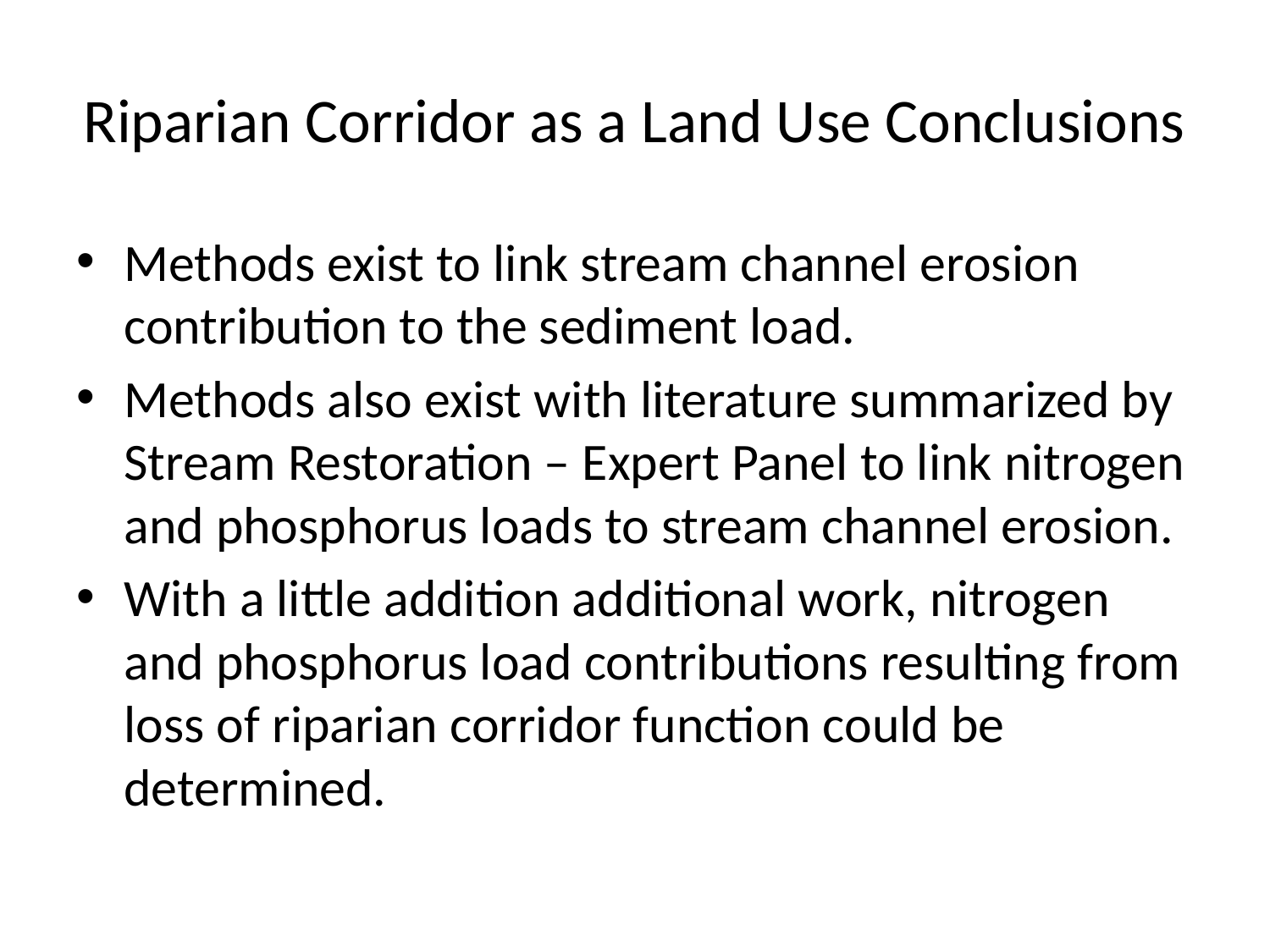

# Riparian Corridor as a Land Use Conclusions
Methods exist to link stream channel erosion contribution to the sediment load.
Methods also exist with literature summarized by Stream Restoration – Expert Panel to link nitrogen and phosphorus loads to stream channel erosion.
With a little addition additional work, nitrogen and phosphorus load contributions resulting from loss of riparian corridor function could be determined.